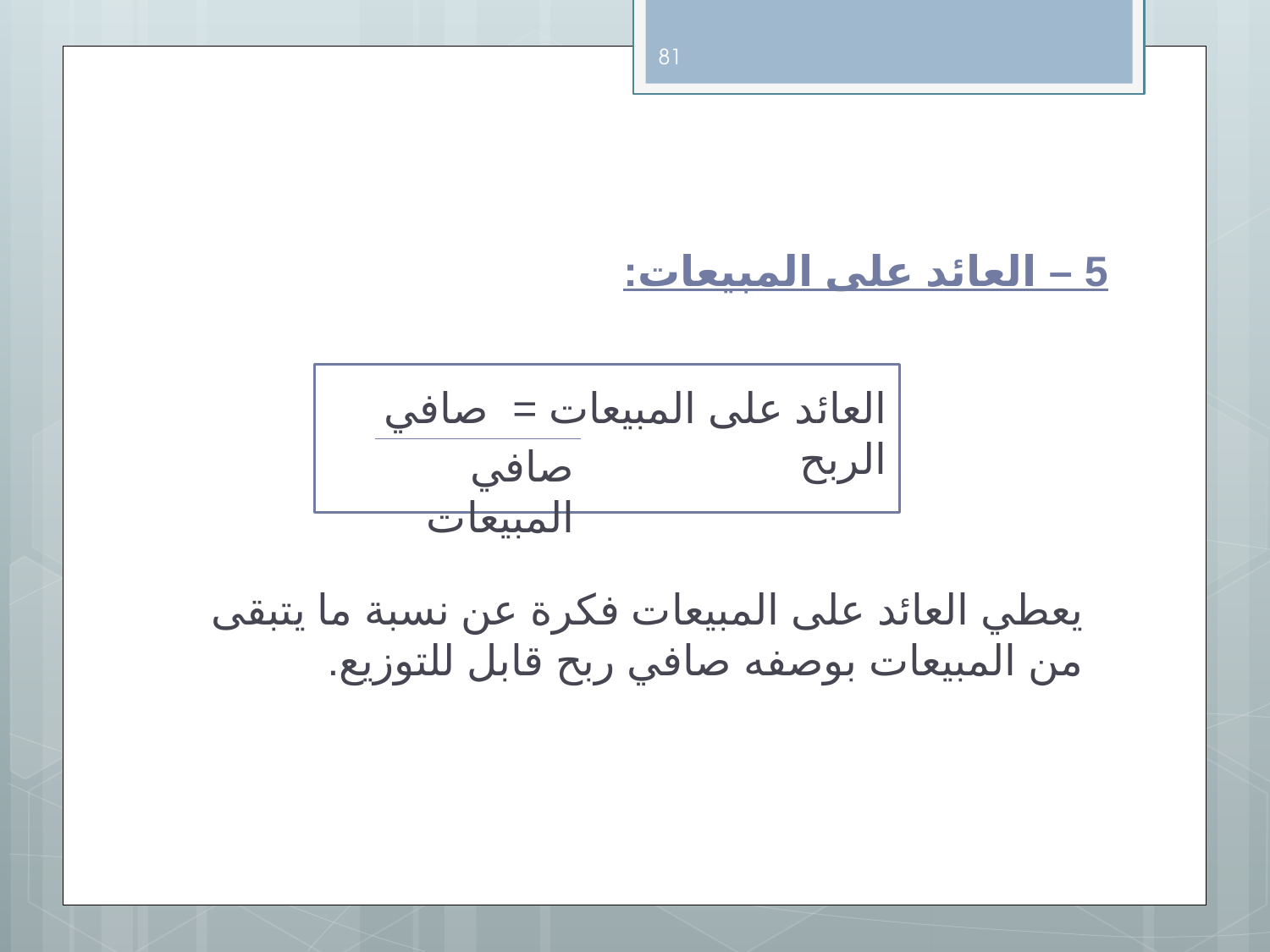

81
# 5 – العائد على المبيعات:

العائد على المبيعات =  صافي الربح
صافي المبيعات
يعطي العائد على المبيعات فكرة عن نسبة ما يتبقى من المبيعات بوصفه صافي ربح قابل للتوزيع.